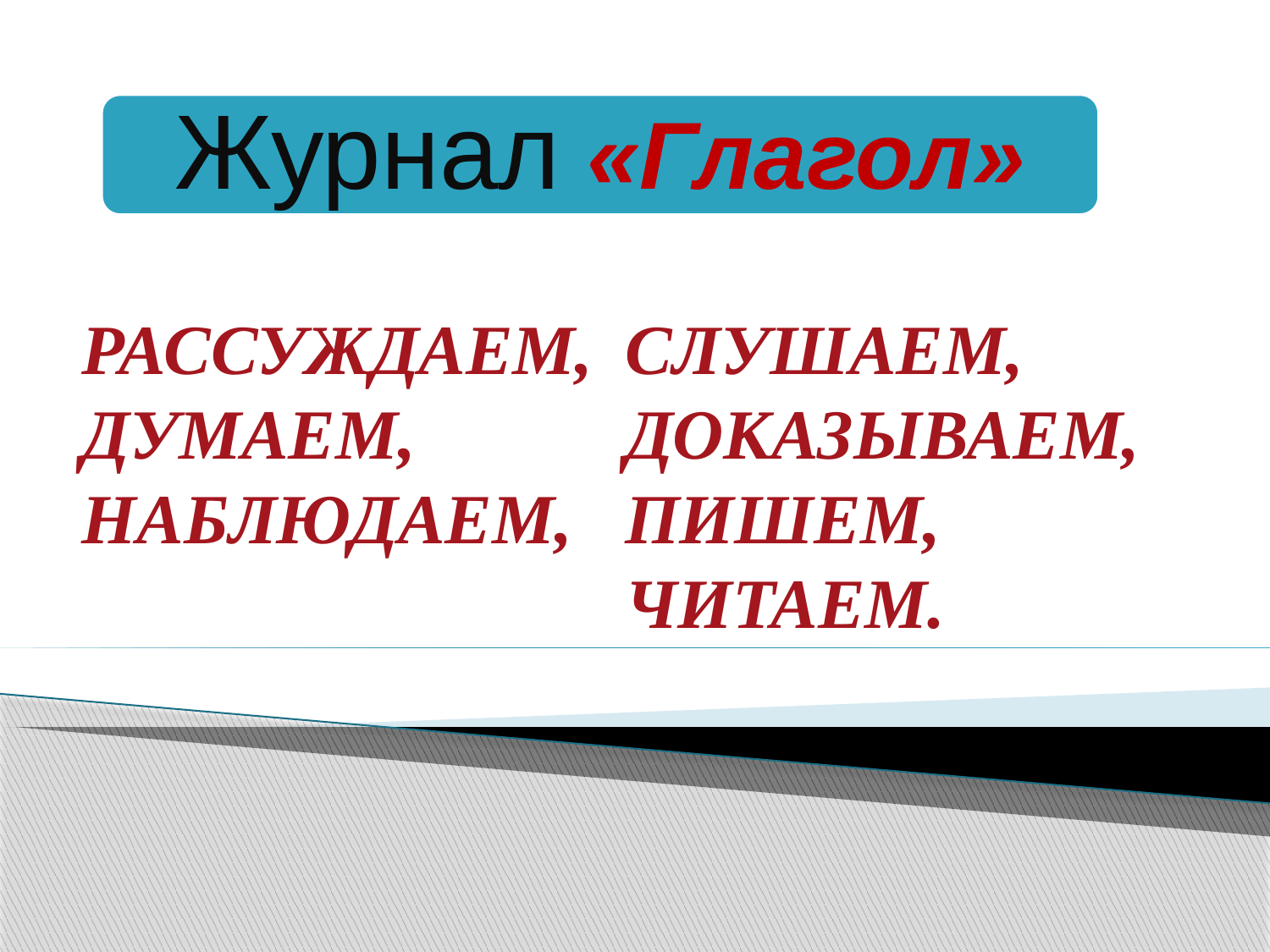

Журнал «Глагол»

РАССУЖДАЕМ,
ДУМАЕМ,
НАБЛЮДАЕМ,

СЛУШАЕМ,
ДОКАЗЫВАЕМ,
ПИШЕМ,
ЧИТАЕМ.